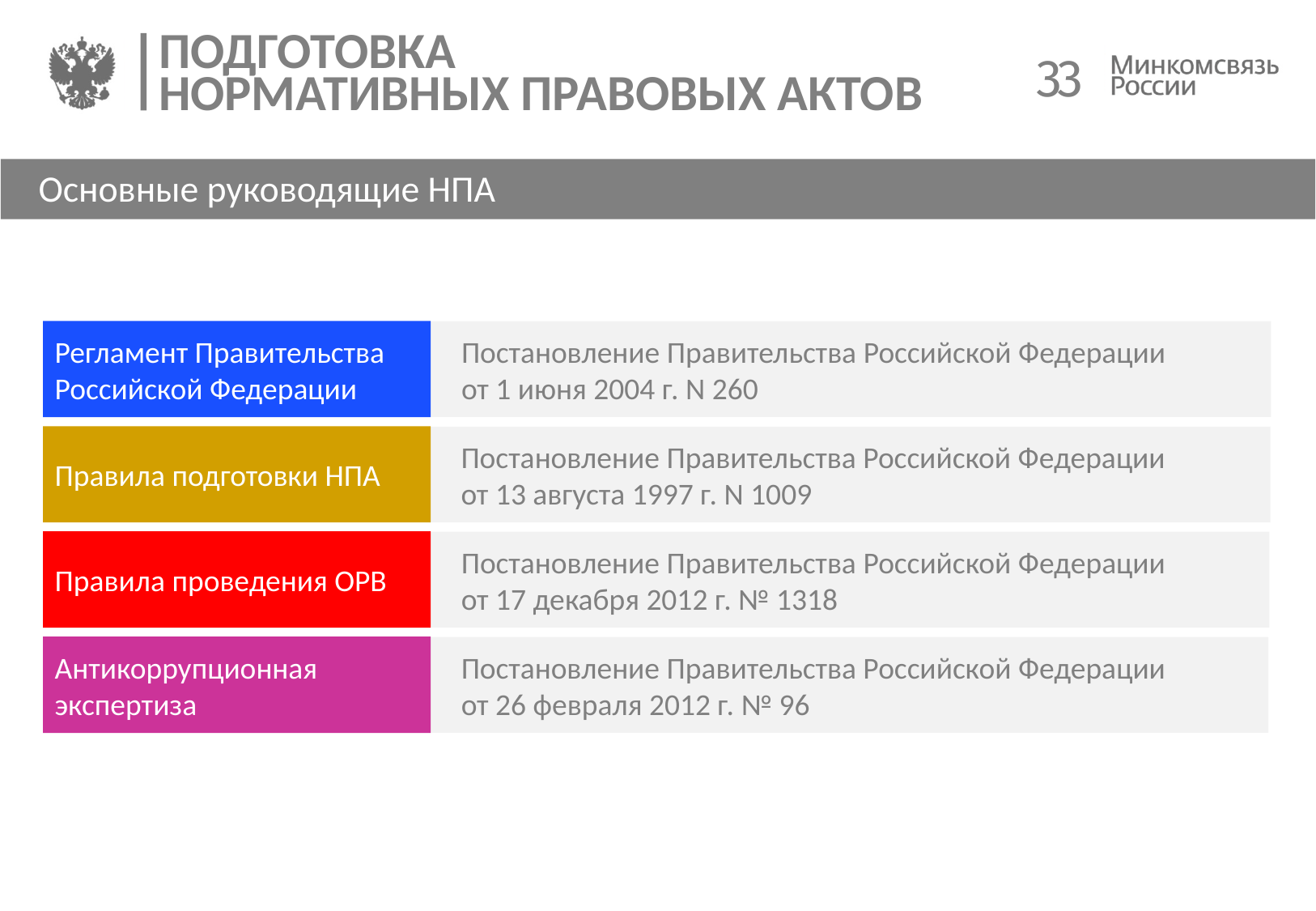

33
# ПОДГОТОВКА НОРМАТИВНЫХ ПРАВОВЫХ АКТОВ
Основные руководящие НПА
Регламент Правительства Российской Федерации
Постановление Правительства Российской Федерации
от 1 июня 2004 г. N 260
Правила подготовки НПА
Постановление Правительства Российской Федерации
от 13 августа 1997 г. N 1009
Правила проведения ОРВ
Постановление Правительства Российской Федерации
от 17 декабря 2012 г. № 1318
Антикоррупционная экспертиза
Постановление Правительства Российской Федерации
от 26 февраля 2012 г. № 96